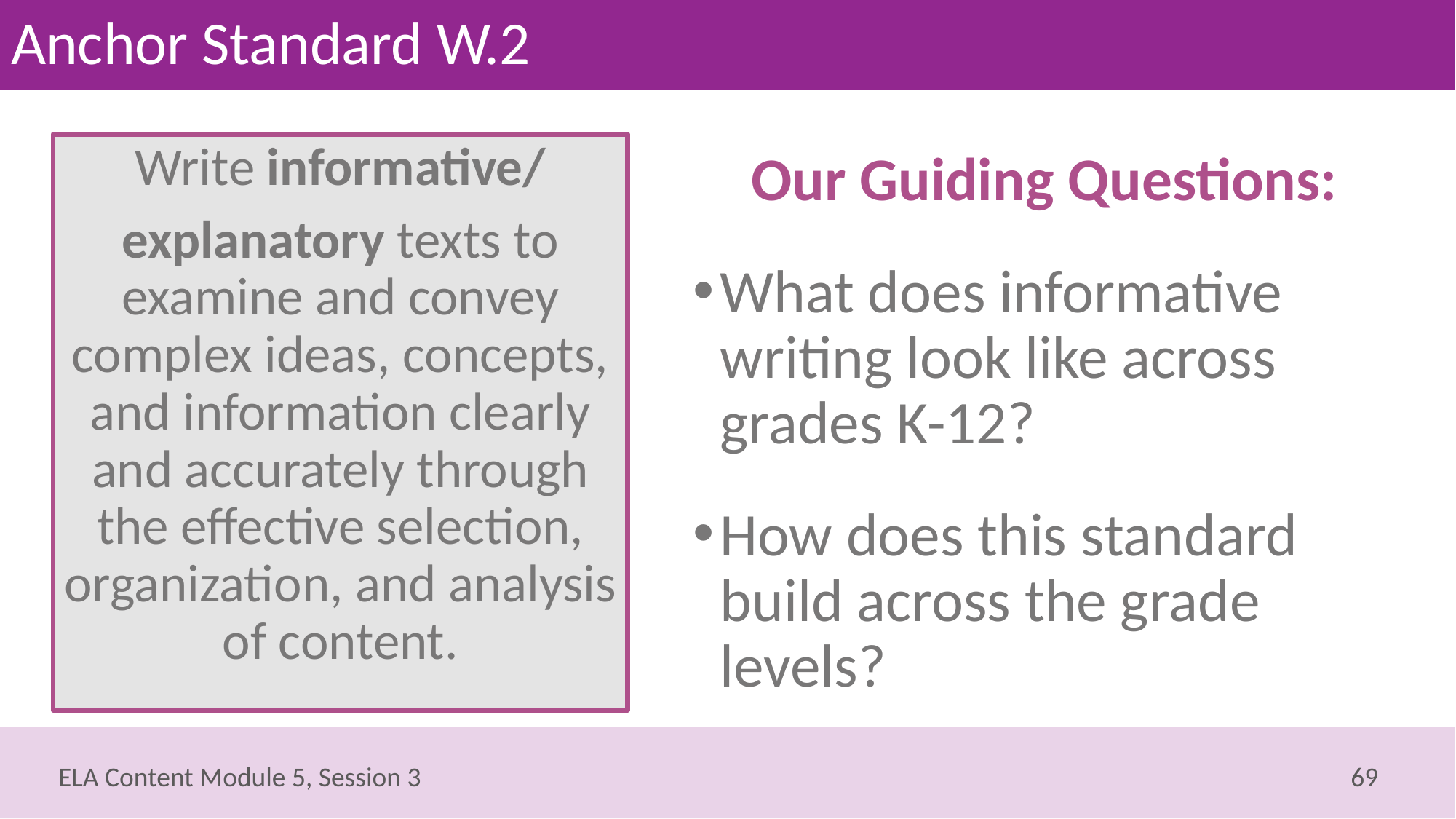

# Anchor Standard W.2
Write informative/
explanatory texts to examine and convey complex ideas, concepts, and information clearly and accurately through the effective selection, organization, and analysis of content.

Our Guiding Questions:

What does informative writing look like across grades K-12?

How does this standard build across the grade levels?
69